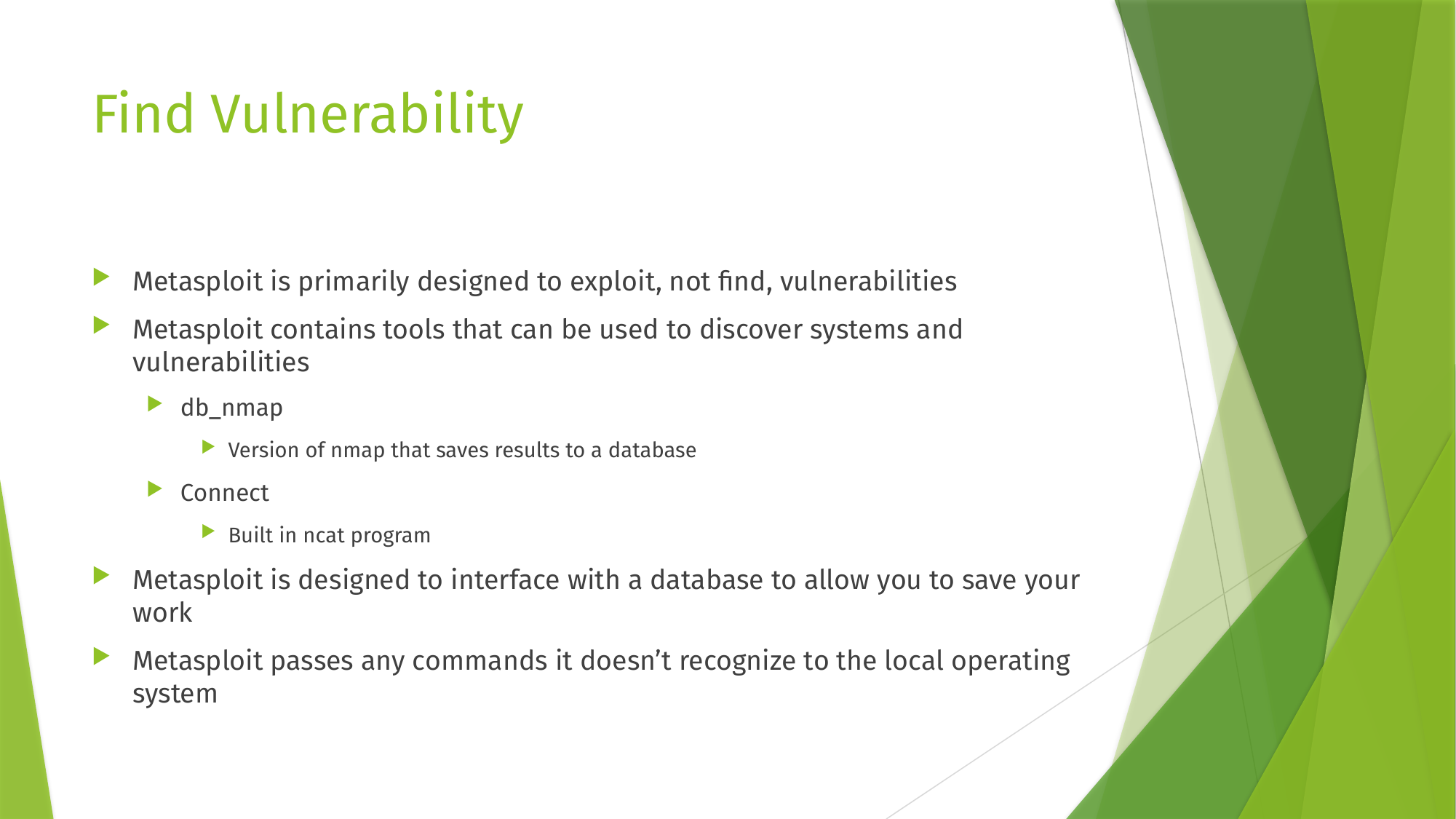

# Find Vulnerability
Metasploit is primarily designed to exploit, not find, vulnerabilities
Metasploit contains tools that can be used to discover systems and vulnerabilities
db_nmap
Version of nmap that saves results to a database
Connect
Built in ncat program
Metasploit is designed to interface with a database to allow you to save your work
Metasploit passes any commands it doesn’t recognize to the local operating system